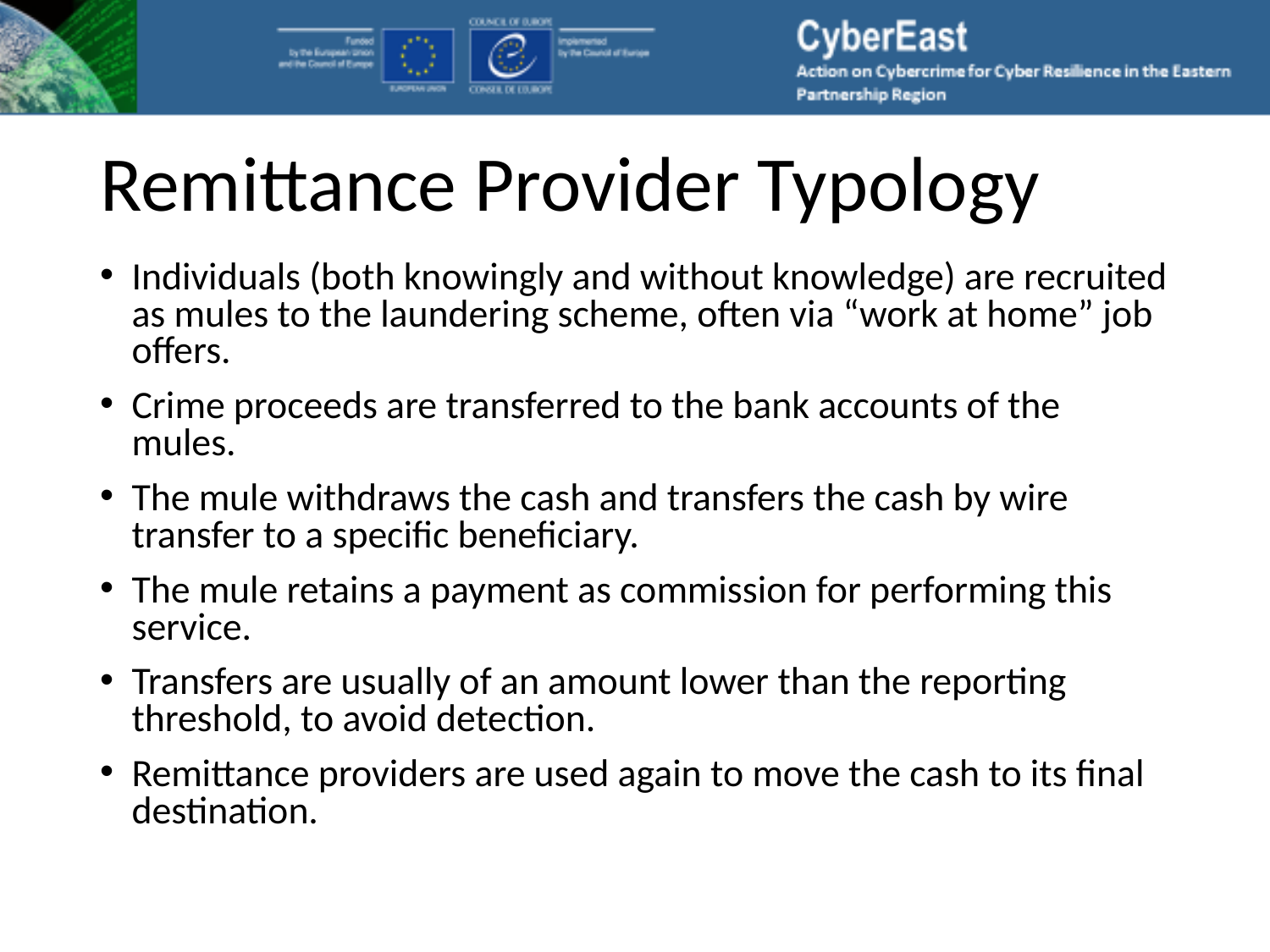

# Remittance Provider Typology
Individuals (both knowingly and without knowledge) are recruited as mules to the laundering scheme, often via “work at home” job offers.
Crime proceeds are transferred to the bank accounts of the mules.
The mule withdraws the cash and transfers the cash by wire transfer to a specific beneficiary.
The mule retains a payment as commission for performing this service.
Transfers are usually of an amount lower than the reporting threshold, to avoid detection.
Remittance providers are used again to move the cash to its final destination.